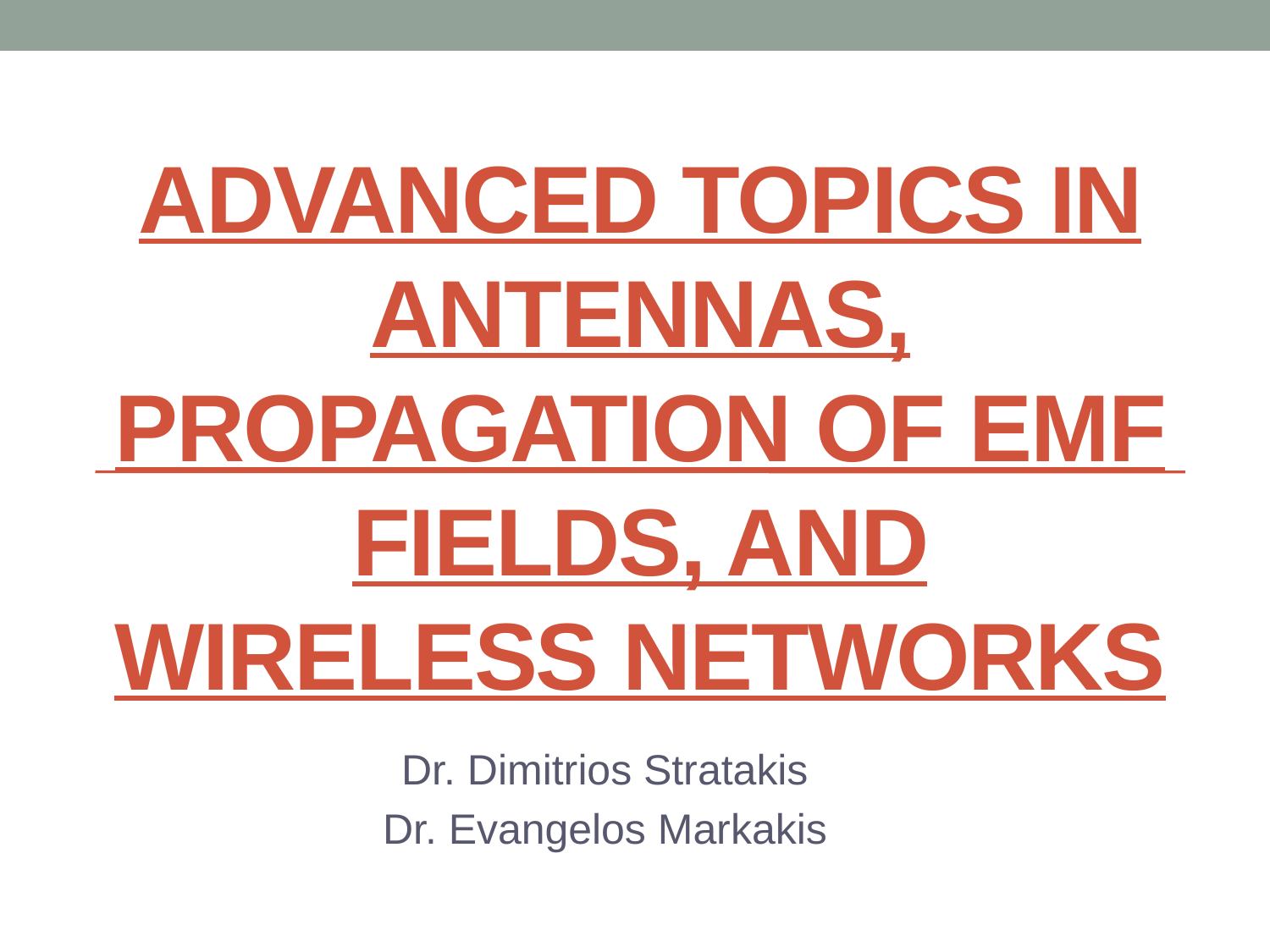

# Advanced Topics in Antennas, Propagation of EMF fields, and Wireless Networks
Dr. Dimitrios Stratakis
Dr. Evangelos Markakis